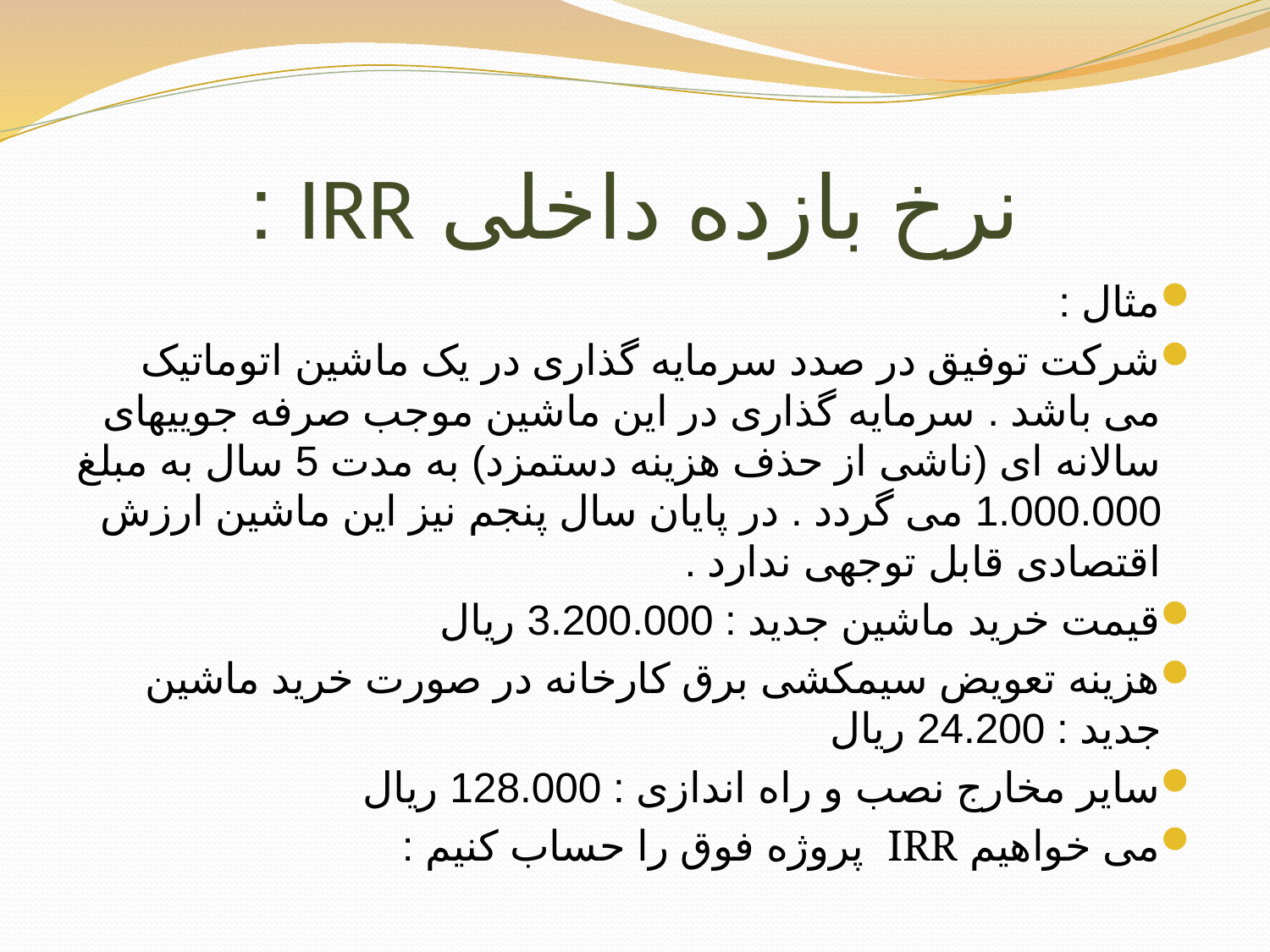

# نرخ بازده داخلی IRR :
مثال :
شرکت توفیق در صدد سرمایه گذاری در یک ماشین اتوماتیک می باشد . سرمایه گذاری در این ماشین موجب صرفه جوییهای سالانه ای (ناشی از حذف هزینه دستمزد) به مدت 5 سال به مبلغ 1.000.000 می گردد . در پایان سال پنجم نیز این ماشین ارزش اقتصادی قابل توجهی ندارد .
قیمت خرید ماشین جدید : 3.200.000 ریال
هزینه تعویض سیمکشی برق کارخانه در صورت خرید ماشین جدید : 24.200 ریال
سایر مخارج نصب و راه اندازی : 128.000 ریال
می خواهیم IRR  پروژه فوق را حساب کنیم :